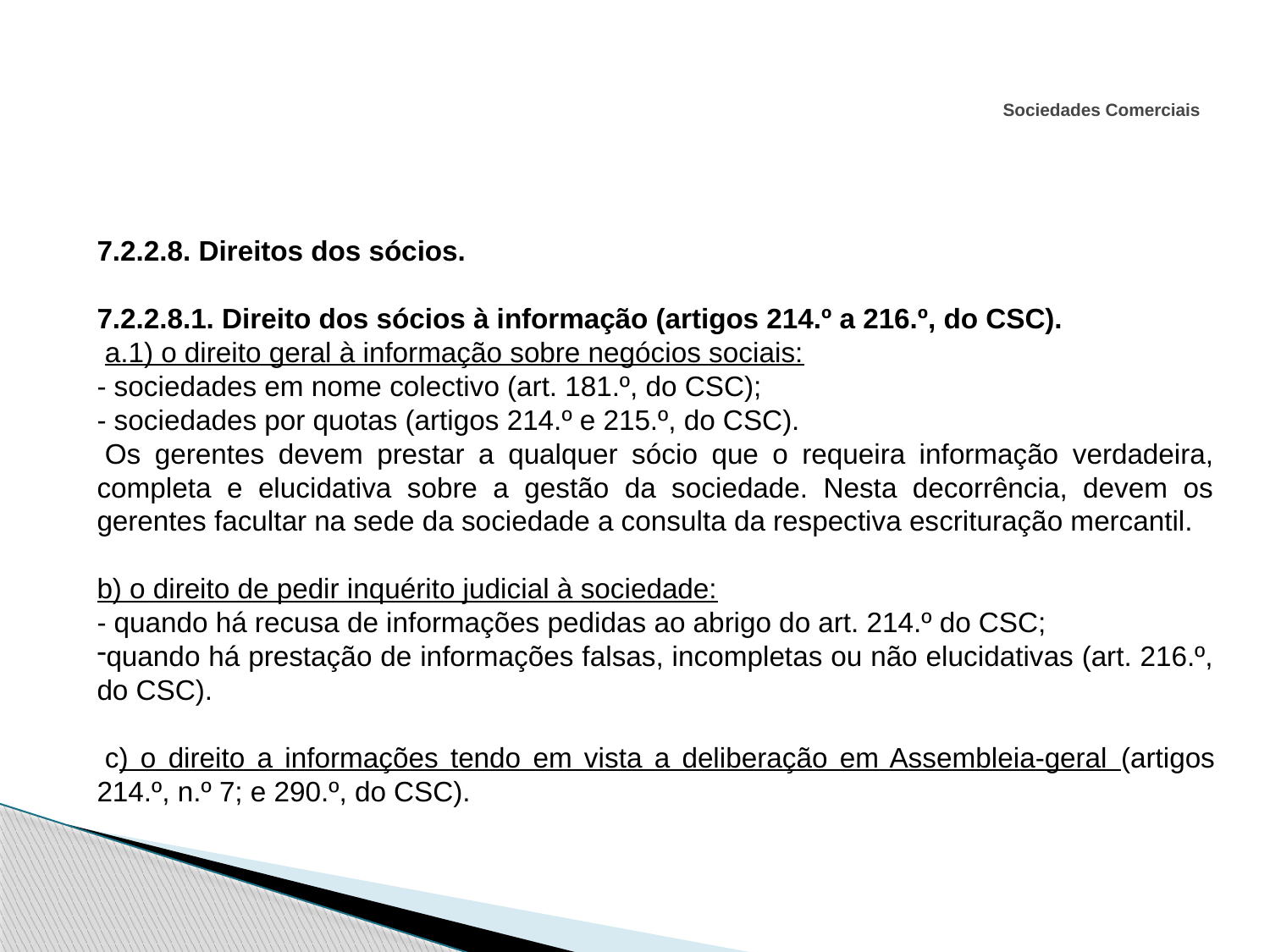

# Sociedades Comerciais
7.2.2.8. Direitos dos sócios.

7.2.2.8.1. Direito dos sócios à informação (artigos 214.º a 216.º, do CSC).
 a.1) o direito geral à informação sobre negócios sociais:
- sociedades em nome colectivo (art. 181.º, do CSC);
- sociedades por quotas (artigos 214.º e 215.º, do CSC).
 Os gerentes devem prestar a qualquer sócio que o requeira informação verdadeira, completa e elucidativa sobre a gestão da sociedade. Nesta decorrência, devem os gerentes facultar na sede da sociedade a consulta da respectiva escrituração mercantil.

b) o direito de pedir inquérito judicial à sociedade:
- quando há recusa de informações pedidas ao abrigo do art. 214.º do CSC;
quando há prestação de informações falsas, incompletas ou não elucidativas (art. 216.º, do CSC).

 c) o direito a informações tendo em vista a deliberação em Assembleia-geral (artigos 214.º, n.º 7; e 290.º, do CSC).